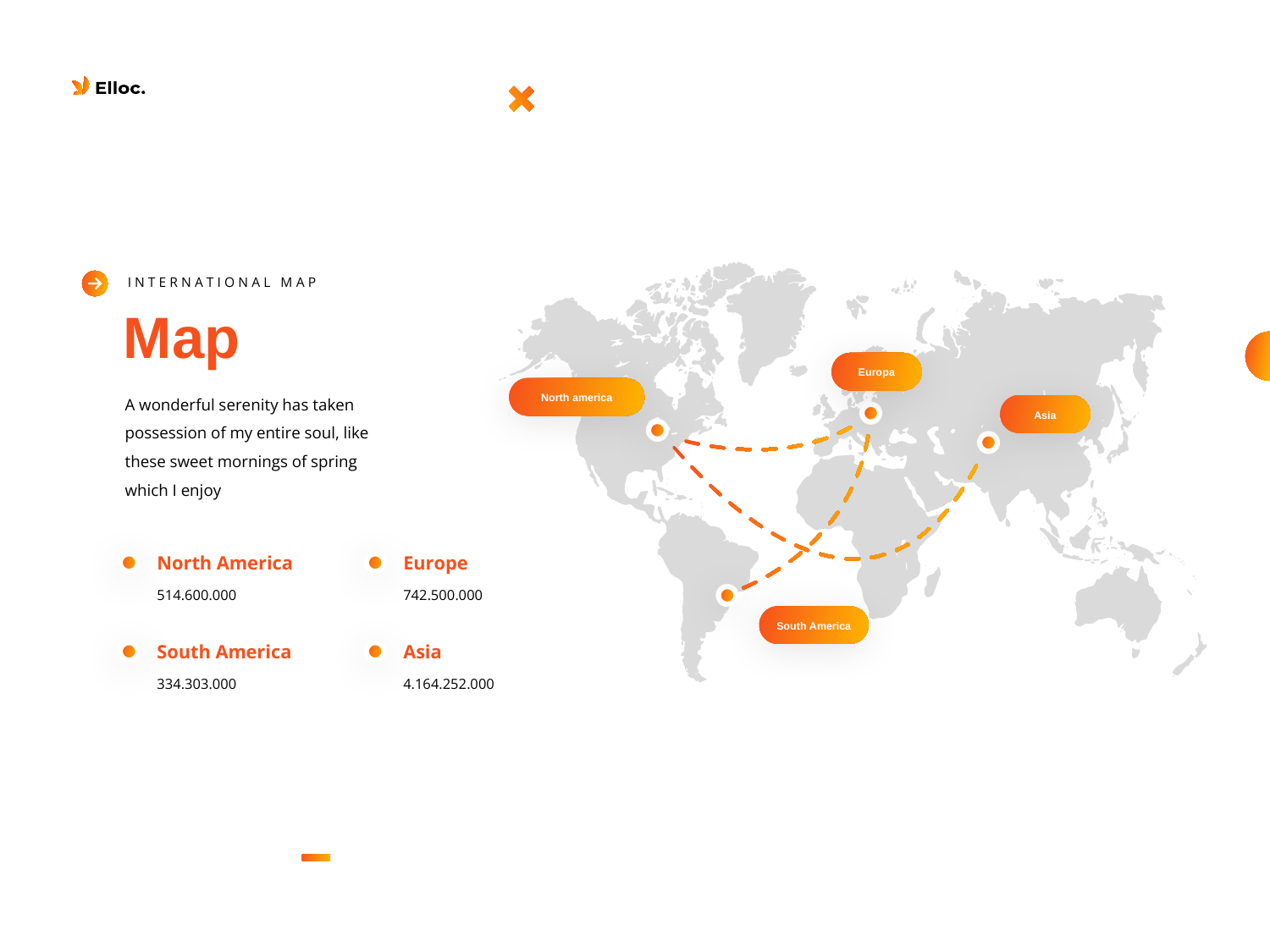

I N T E R N A T I O N A L   M A P

Map

Europa

A wonderful serenity has taken possession of my entire soul, like these sweet mornings of spring which I enjoy
North america

Asia
North America
Europe

514.600.000
742.500.000

South America
South America
Asia

334.303.000
4.164.252.000